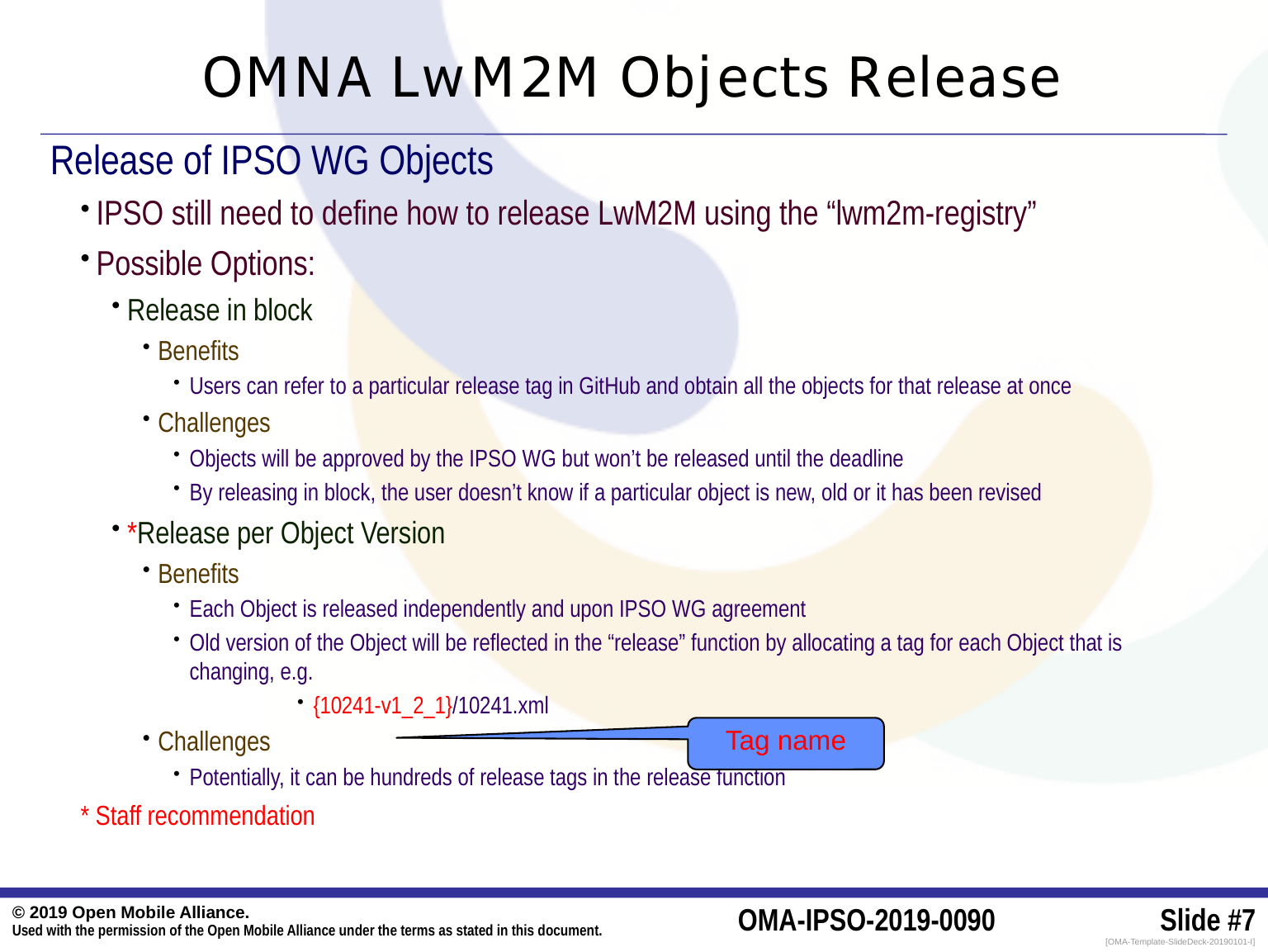

# OMNA LwM2M Objects Release
Release of IPSO WG Objects
IPSO still need to define how to release LwM2M using the “lwm2m-registry”
Possible Options:
Release in block
Benefits
Users can refer to a particular release tag in GitHub and obtain all the objects for that release at once
Challenges
Objects will be approved by the IPSO WG but won’t be released until the deadline
By releasing in block, the user doesn’t know if a particular object is new, old or it has been revised
*Release per Object Version
Benefits
Each Object is released independently and upon IPSO WG agreement
Old version of the Object will be reflected in the “release” function by allocating a tag for each Object that is changing, e.g.
{10241-v1_2_1}/10241.xml
Challenges
Potentially, it can be hundreds of release tags in the release function
* Staff recommendation
Tag name